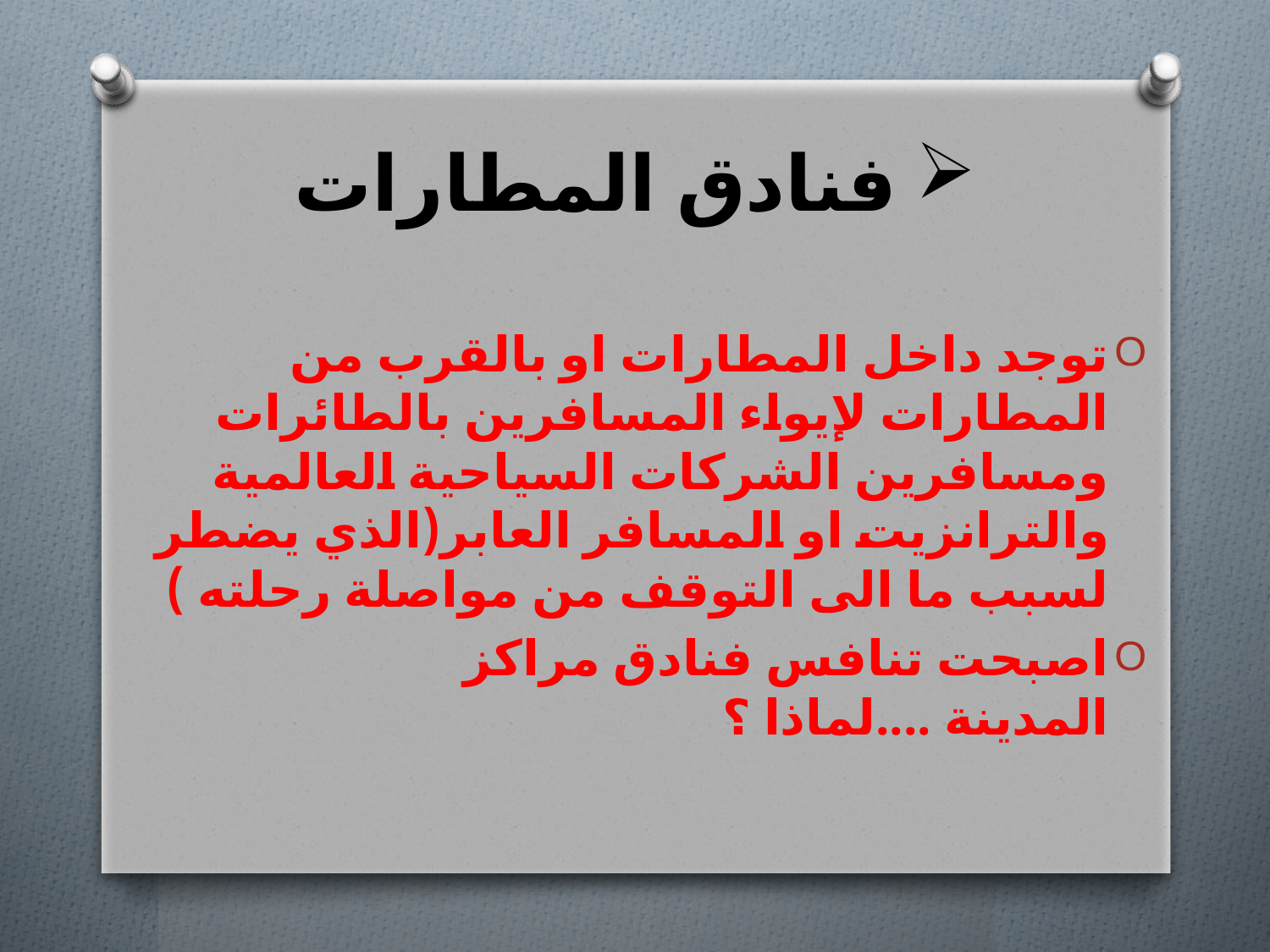

# فنادق المطارات
توجد داخل المطارات او بالقرب من المطارات لإيواء المسافرين بالطائرات ومسافرين الشركات السياحية العالمية والترانزيت او المسافر العابر(الذي يضطر لسبب ما الى التوقف من مواصلة رحلته )
اصبحت تنافس فنادق مراكز المدينة ....لماذا ؟